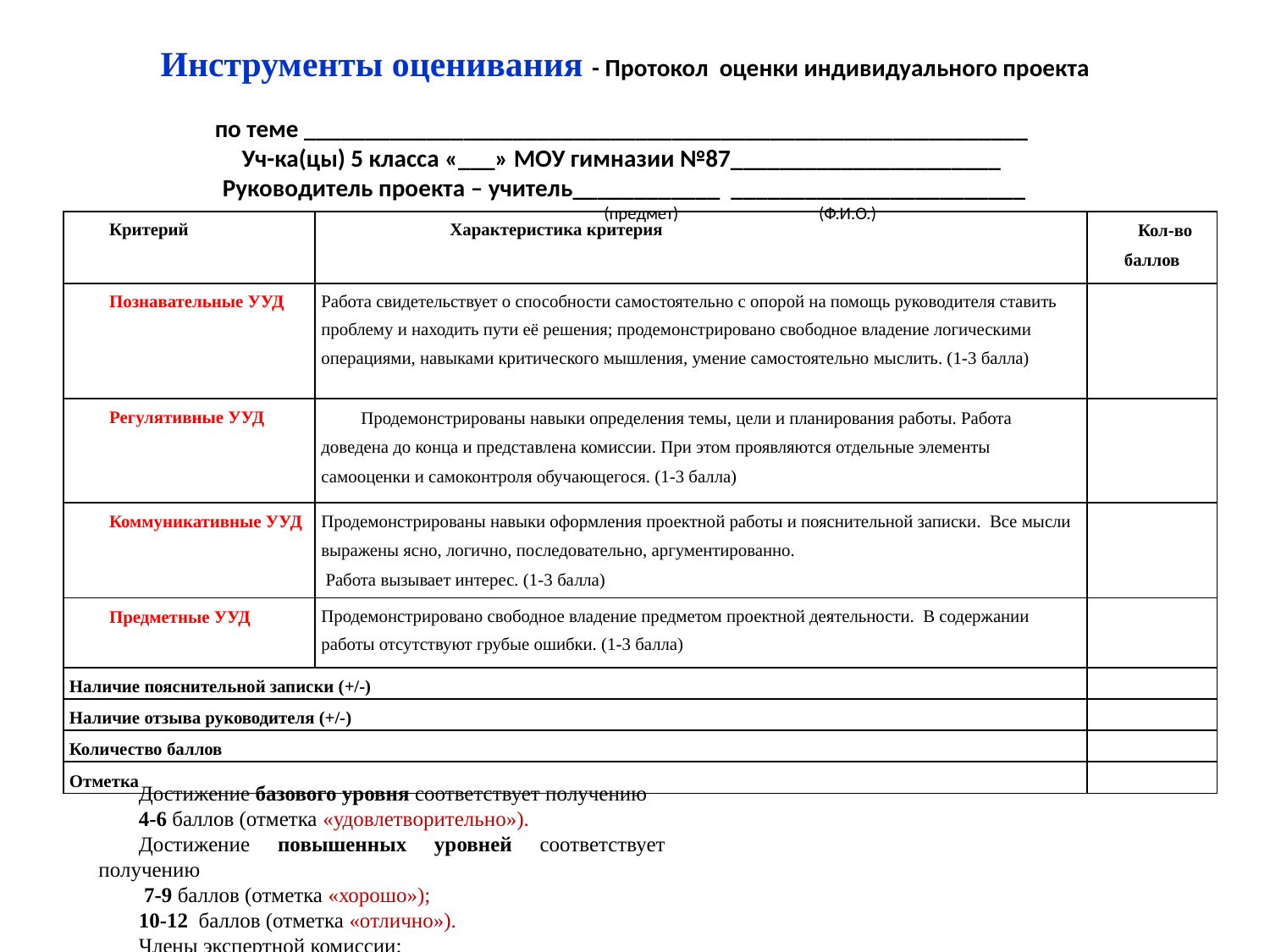

Инструменты оценивания - Протокол  оценки индивидуального проекта
по теме ___________________________________________________________ 
Уч-ка(цы) 5 класса «___» МОУ гимназии №87______________________ 
Руководитель проекта – учитель____________  ________________________
                                                          (предмет)                                   (Ф.И.О.)
| Критерий | Характеристика критерия | Кол-во баллов |
| --- | --- | --- |
| Познавательные УУД | Работа свидетельствует о способности самостоятельно с опорой на помощь руководителя ставить проблему и находить пути её решения; продемонстрировано свободное владение логическими операциями, навыками критического мышления, умение самостоятельно мыслить. (1-3 балла) |  |
| Регулятивные УУД | Продемонстрированы навыки определения темы, цели и планирования работы. Работа доведена до конца и представлена комиссии. При этом проявляются отдельные элементы самооценки и самоконтроля обучающегося. (1-3 балла) |  |
| Коммуникативные УУД | Продемонстрированы навыки оформления проектной работы и пояснительной записки. Все мысли выражены ясно, логично, последовательно, аргументированно. Работа вызывает интерес. (1-3 балла) |  |
| Предметные УУД | Продемонстрировано свободное владение предметом проектной деятельности. В содержании работы отсутствуют грубые ошибки. (1-3 балла) |  |
| Наличие пояснительной записки (+/-) |  |  |
| Наличие отзыва руководителя (+/-) |  |  |
| Количество баллов |  |  |
| Отметка |  |  |
Достижение базового уровня соответствует получению
4-6 баллов (отметка «удовлетворительно»).
Достижение повышенных уровней соответствует получению
 7-9 баллов (отметка «хорошо»);
10-12  баллов (отметка «отлично»).
Члены экспертной комиссии: